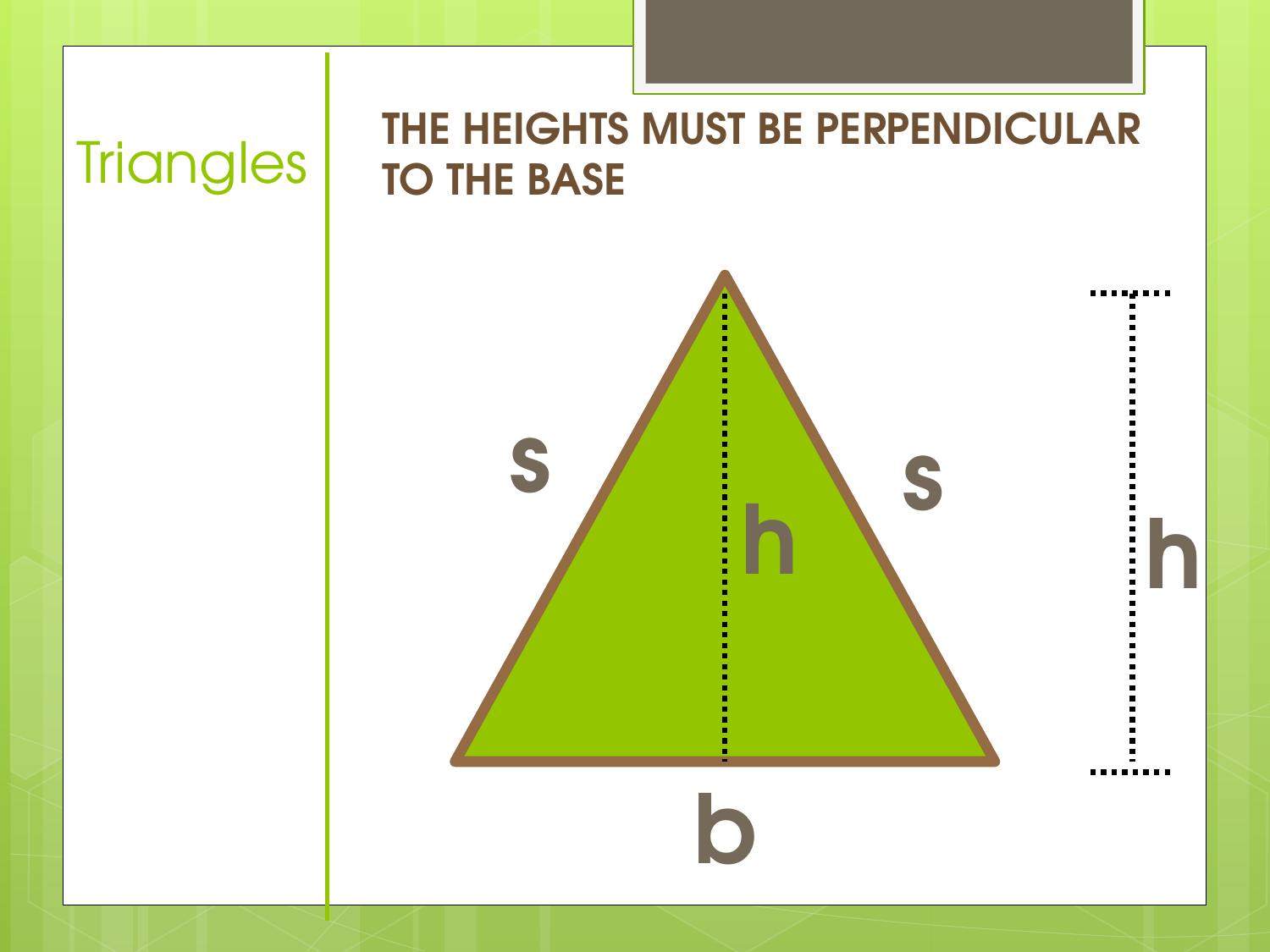

THE HEIGHTS MUST BE PERPENDICULAR TO THE BASE

# Triangles

s
s
h
h
b